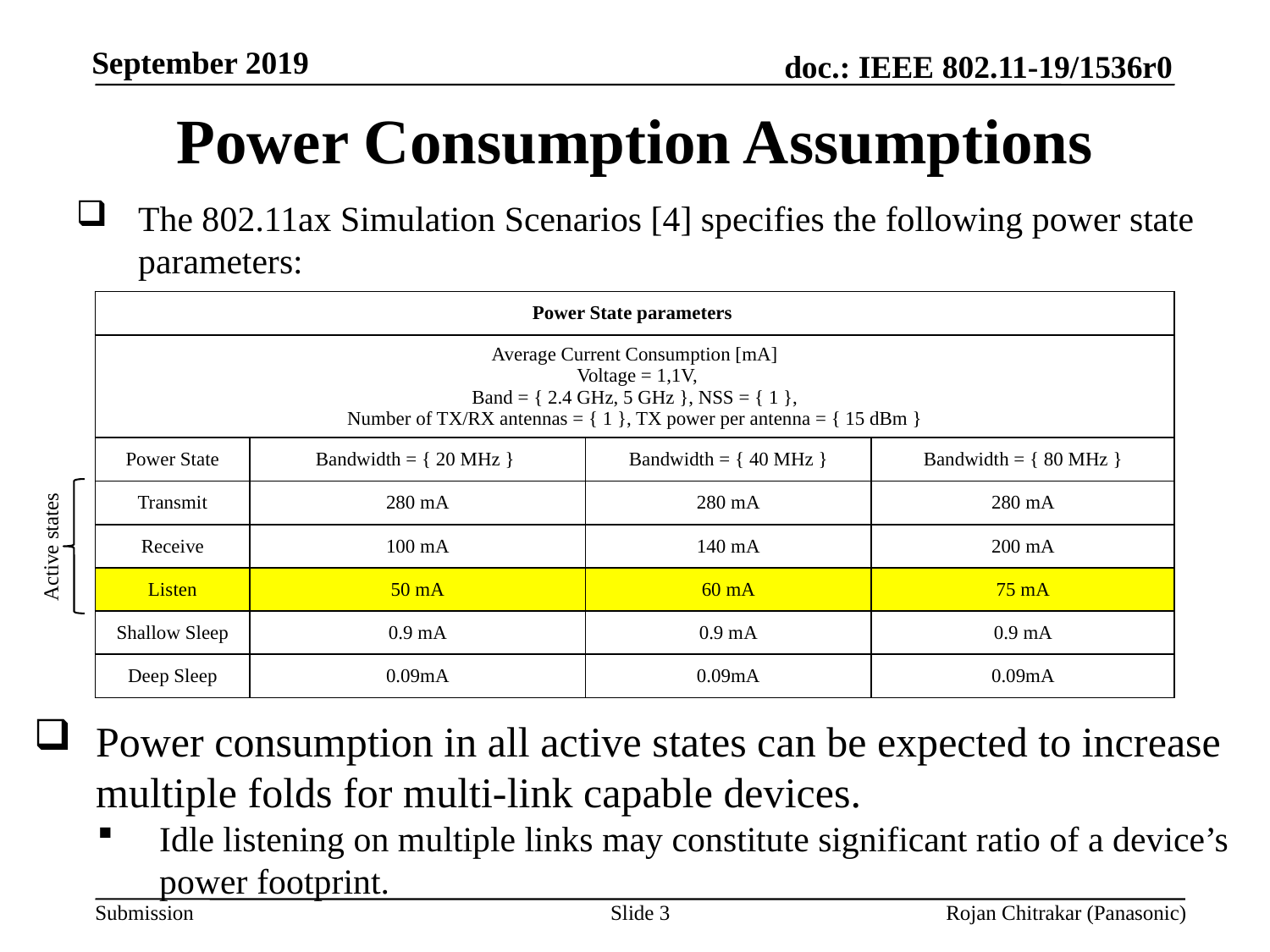

Power Consumption Assumptions
The 802.11ax Simulation Scenarios [4] specifies the following power state parameters:
| Power State parameters |  |  |  |
| --- | --- | --- | --- |
| Average Current Consumption [mA]  Voltage = 1,1V, Band = { 2.4 GHz, 5 GHz }, NSS = { 1 }, Number of TX/RX antennas = { 1 }, TX power per antenna = { 15 dBm } |  |  |  |
| Power State | Bandwidth = { 20 MHz } | Bandwidth = { 40 MHz } | Bandwidth = { 80 MHz } |
| Transmit | 280 mA | 280 mA | 280 mA |
| Receive | 100 mA | 140 mA | 200 mA |
| Listen | 50 mA | 60 mA | 75 mA |
| Shallow Sleep | 0.9 mA | 0.9 mA | 0.9 mA |
| Deep Sleep | 0.09mA | 0.09mA | 0.09mA |

Active states
Power consumption in all active states can be expected to increase multiple folds for multi-link capable devices.
Idle listening on multiple links may constitute significant ratio of a device’s power footprint.
Slide 3
Rojan Chitrakar (Panasonic)